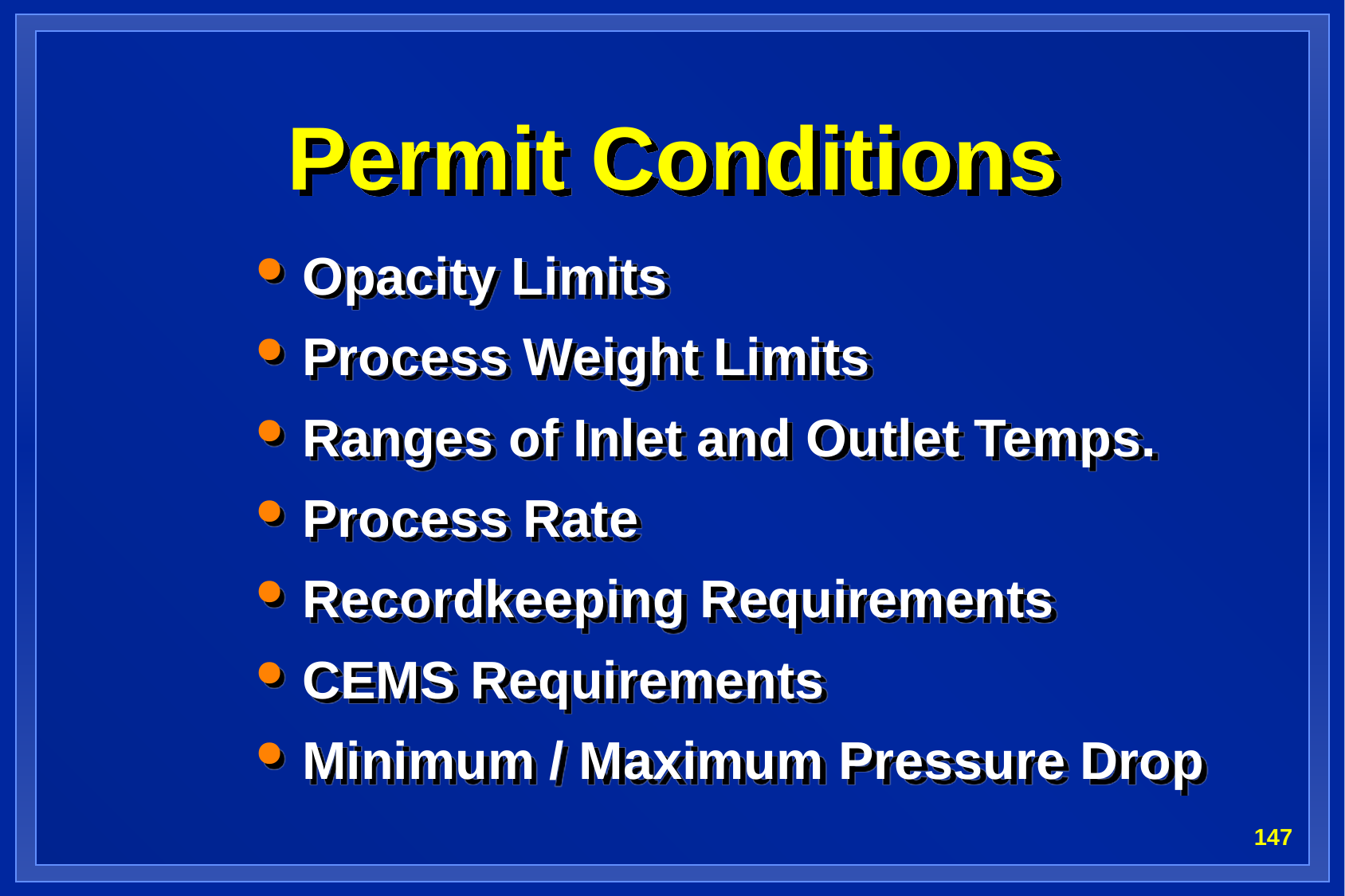

# Permit Conditions

Opacity Limits
Process Weight Limits
Ranges of Inlet and Outlet Temps.
Process Rate
Recordkeeping Requirements
CEMS Requirements
Minimum / Maximum Pressure Drop
147